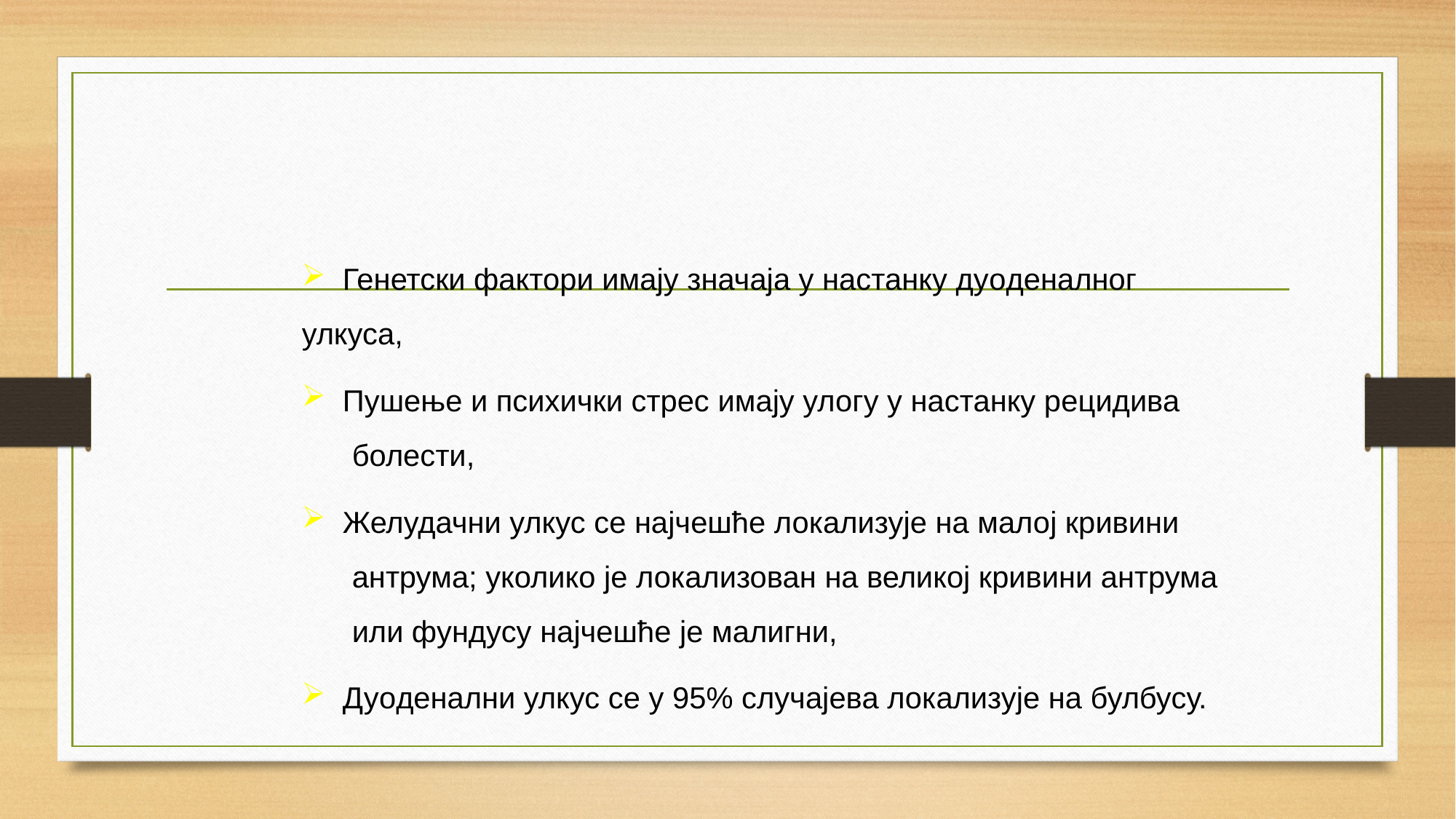

Генетски фактори имају значаја у настанку дуоденалног улкуса,
  Пушење и психички стрес имају улогу у настанку рецидива
      болести,
  Желудачни улкус се најчешће локализује на малој кривини
      антрума; уколико је локализован на великој кривини антрума
      или фундусу најчешће је малигни,
  Дуoденални улкус се у 95% случајева локализује на булбусу.